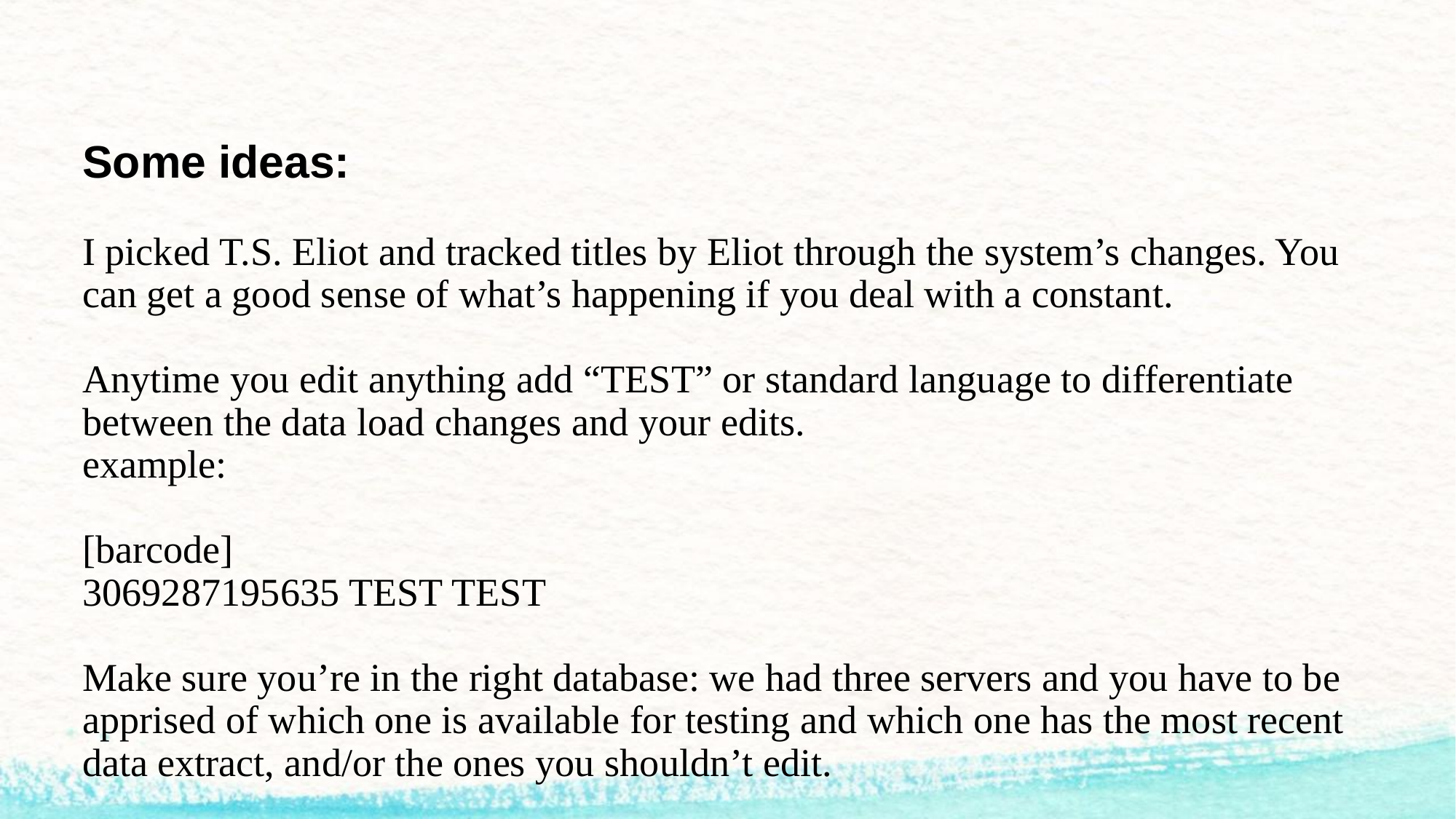

# Some ideas:
I picked T.S. Eliot and tracked titles by Eliot through the system’s changes. You can get a good sense of what’s happening if you deal with a constant.
Anytime you edit anything add “TEST” or standard language to differentiate between the data load changes and your edits.
example:

[barcode]
3069287195635 TEST TEST
Make sure you’re in the right database: we had three servers and you have to be apprised of which one is available for testing and which one has the most recent data extract, and/or the ones you shouldn’t edit.